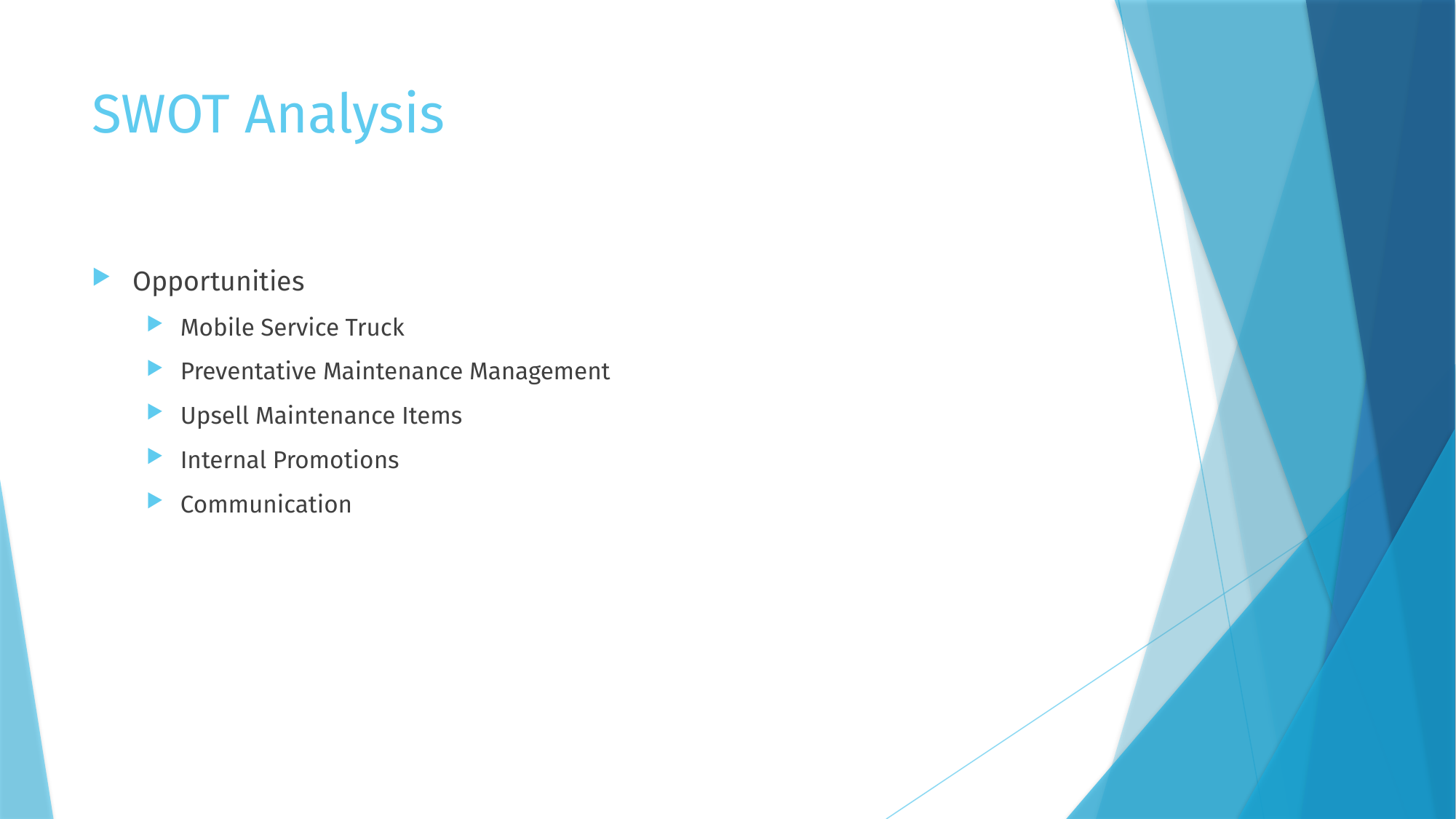

# SWOT Analysis
Opportunities
Mobile Service Truck
Preventative Maintenance Management
Upsell Maintenance Items
Internal Promotions
Communication